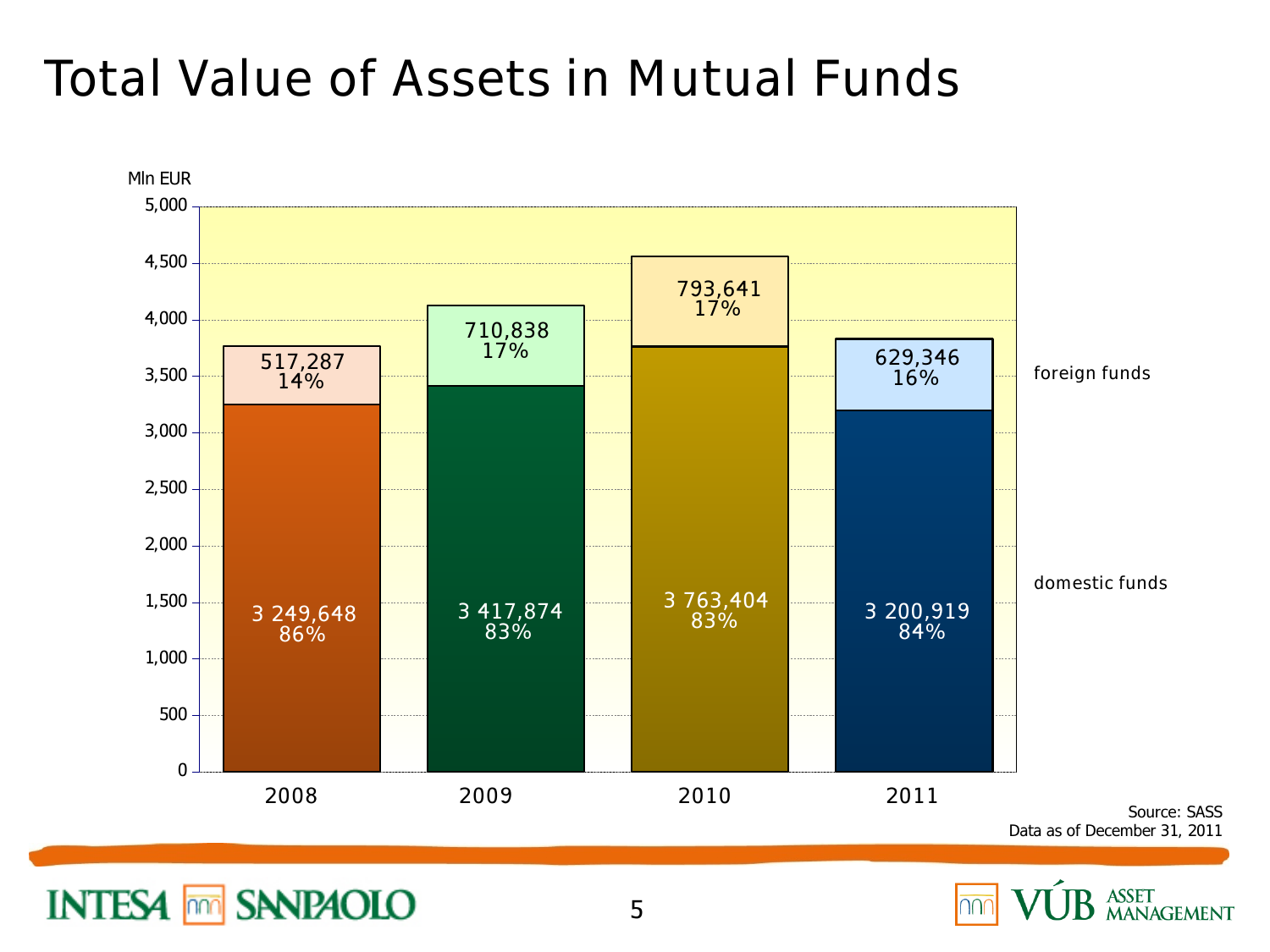

Total Value of Assets in Mutual Funds

### Chart

| Category |  |  |
|---|---|---|
foreign funds
domestic funds
2008	           2009	                          2010                         2011
Source: SASS
Data as of December 31, 2011
5